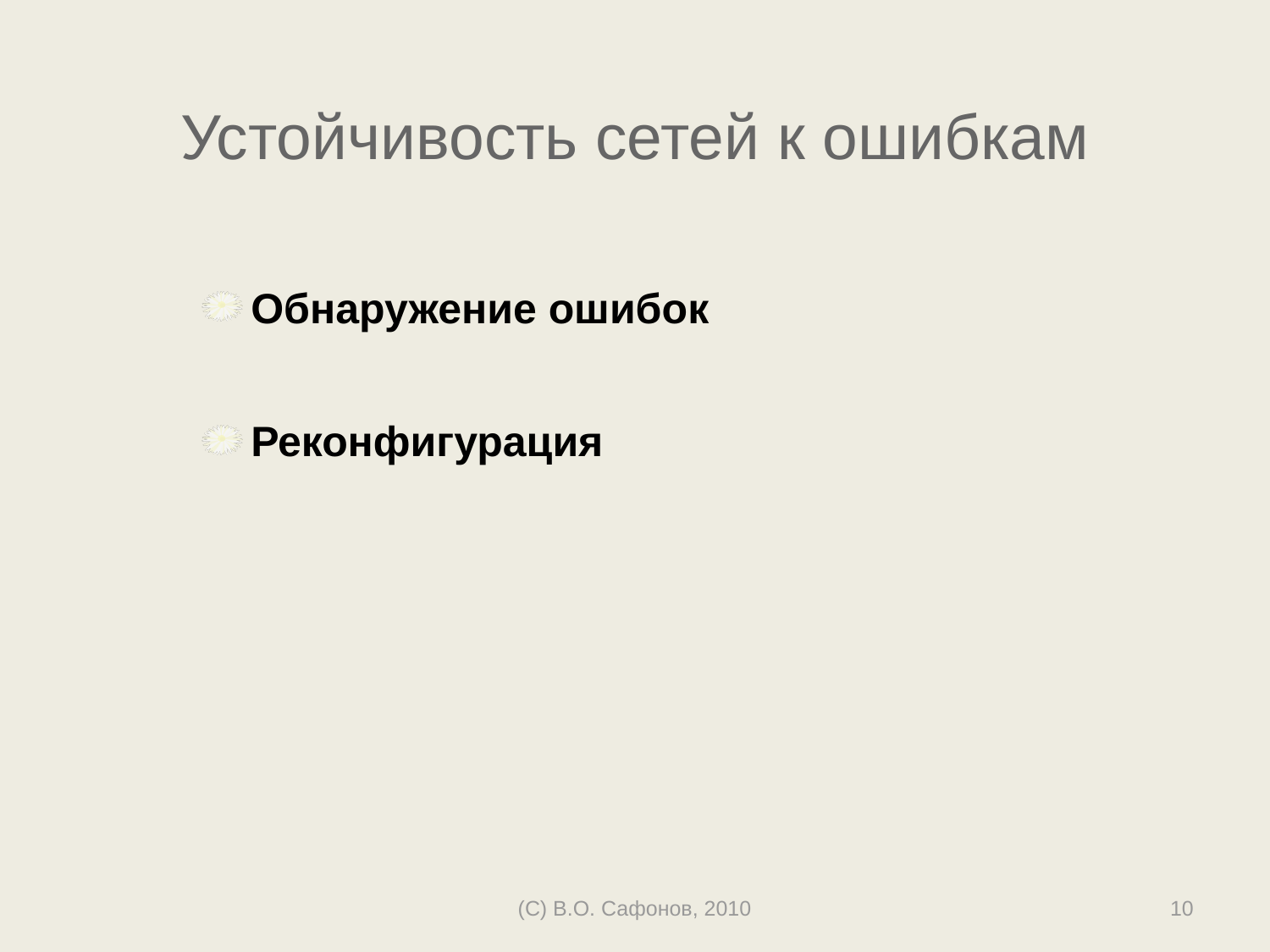

# Устойчивость сетей к ошибкам
Обнаружение ошибок
Реконфигурация
(C) В.О. Сафонов, 2010
10